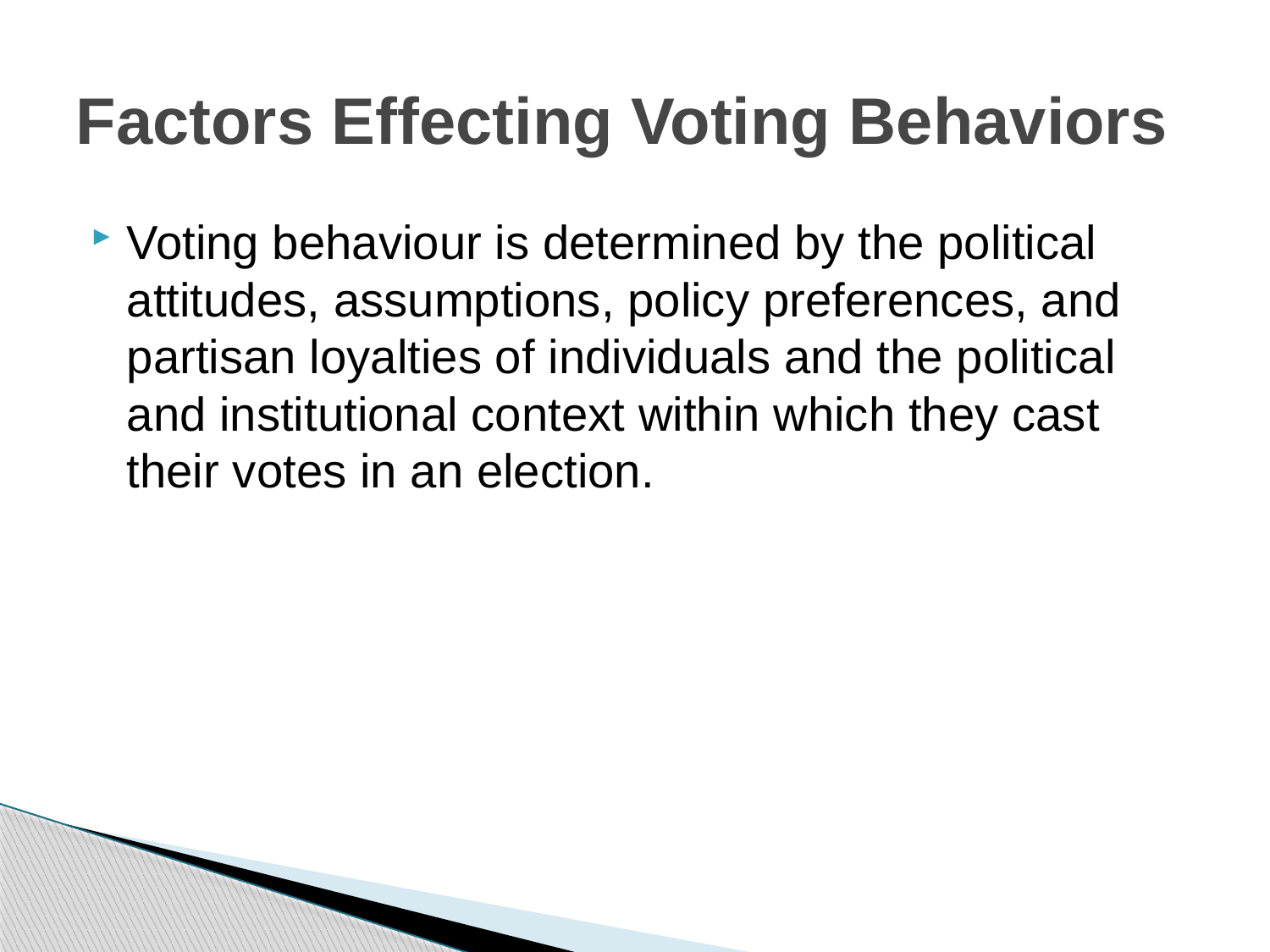

# Factors Effecting Voting Behaviors
Voting behaviour is determined by the political attitudes, assumptions, policy preferences, and partisan loyalties of individuals and the political and institutional context within which they cast their votes in an election.